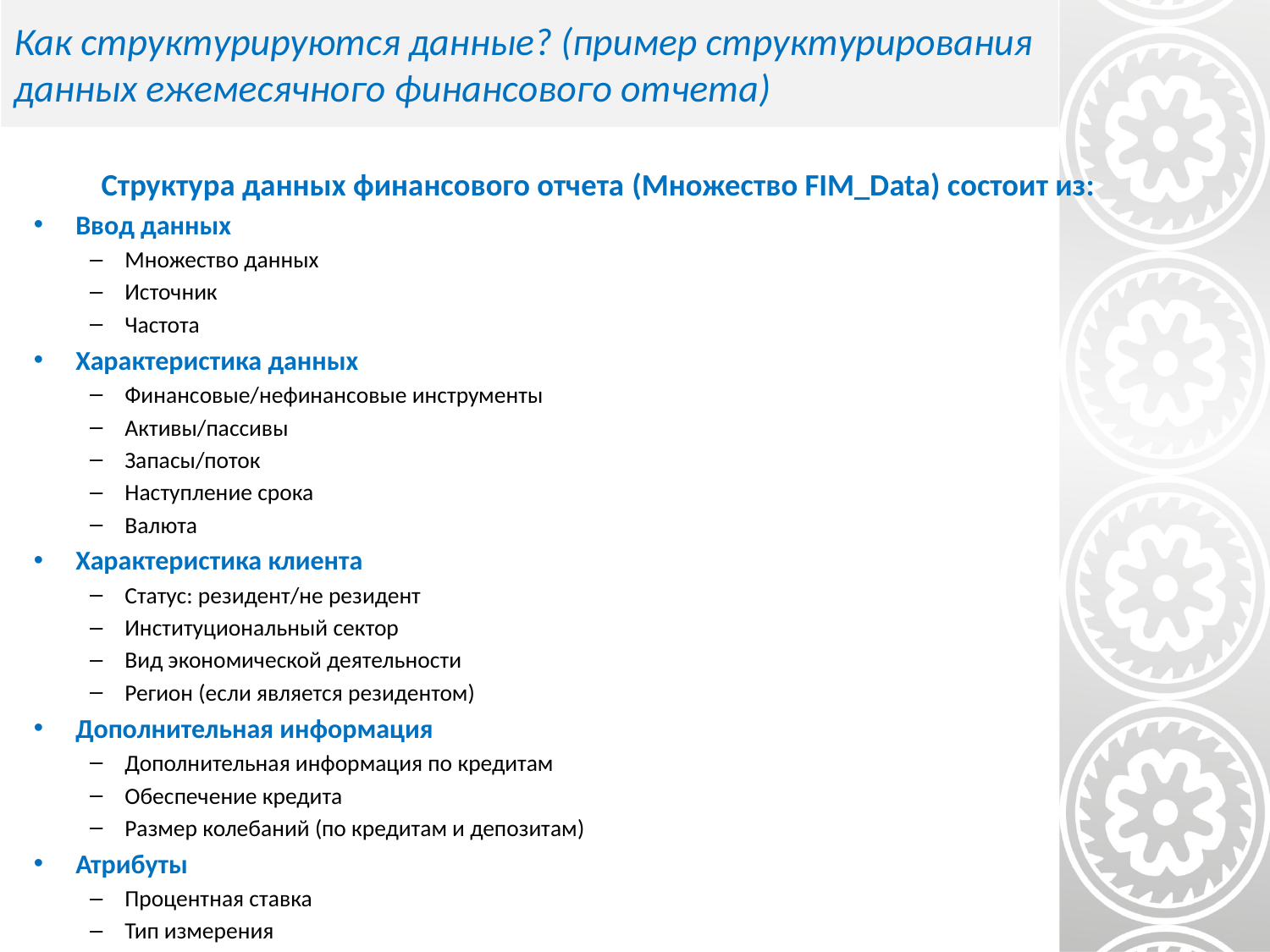

# Как структурируются данные? (пример структурирования данных ежемесячного финансового отчета)
Структура данных финансового отчета (Множество FIM_Data) состоит из:
Ввод данных
Множество данных
Источник
Частота
Характеристика данных
Финансовые/нефинансовые инструменты
Активы/пассивы
Запасы/поток
Наступление срока
Валюта
Характеристика клиента
Статус: резидент/не резидент
Институциональный сектор
Вид экономической деятельности
Регион (если является резидентом)
Дополнительная информация
Дополнительная информация по кредитам
Обеспечение кредита
Размер колебаний (по кредитам и депозитам)
Атрибуты
Процентная ставка
Тип измерения